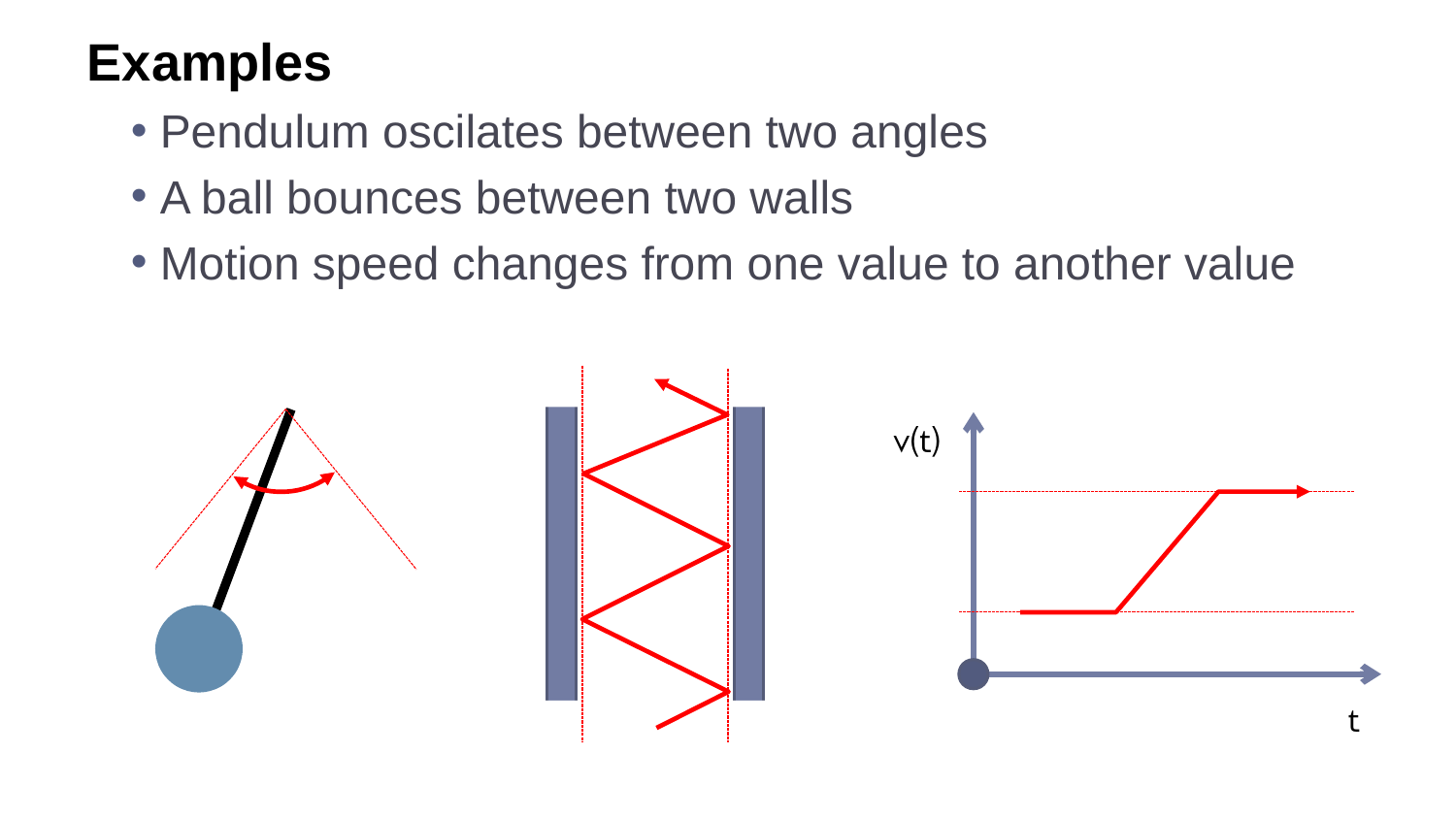

Examples
Pendulum oscilates between two angles
A ball bounces between two walls
Motion speed changes from one value to another value

v(t)

t